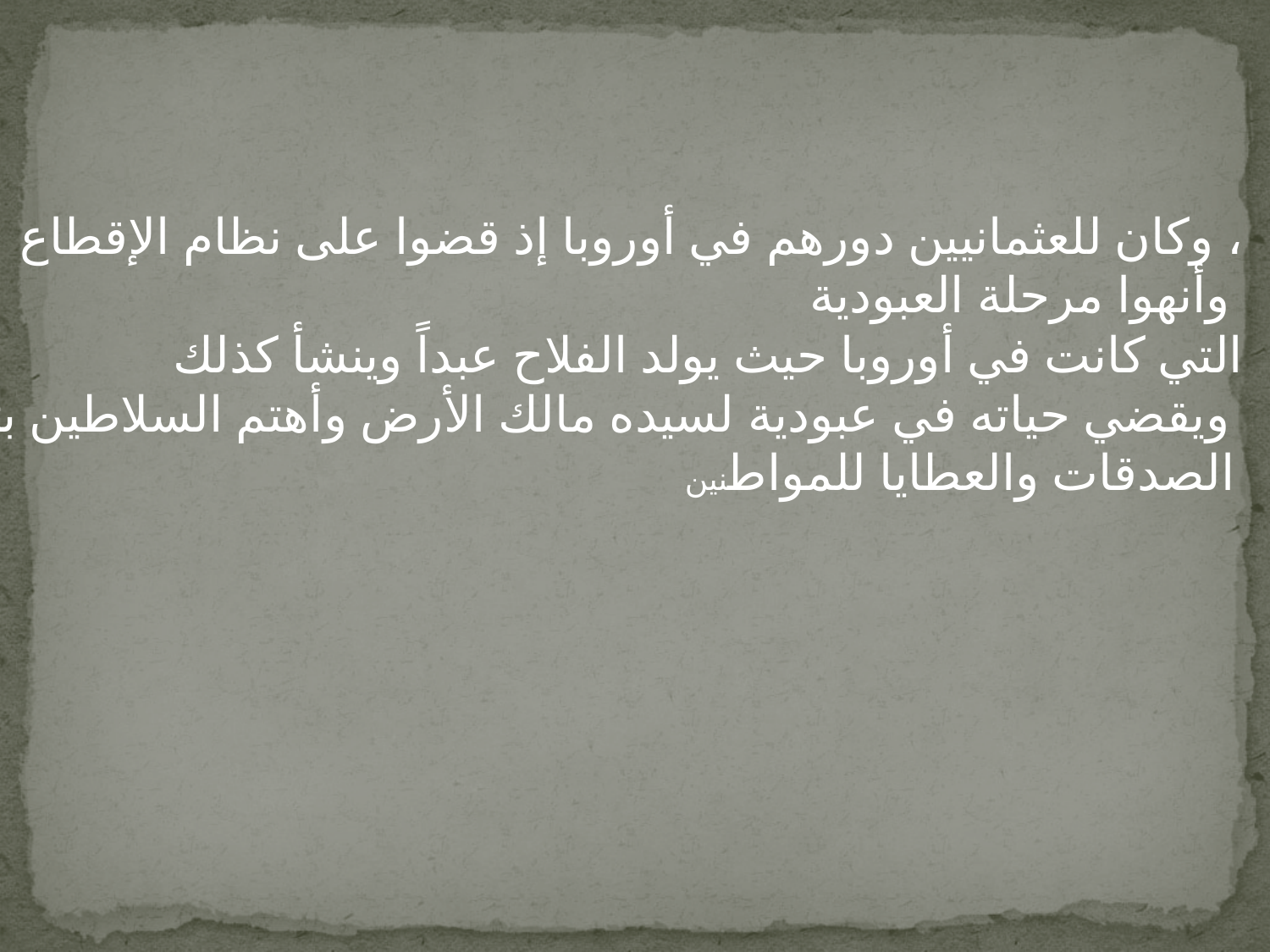

وكان للعثمانيين دورهم في أوروبا إذ قضوا على نظام الإقطاع ،
 وأنهوا مرحلة العبودية
التي كانت في أوروبا حيث يولد الفلاح عبداً وينشأ كذلك
 ويقضي حياته في عبودية لسيده مالك الأرض وأهتم السلاطين بتقديم
الصدقات والعطايا للمواطنين